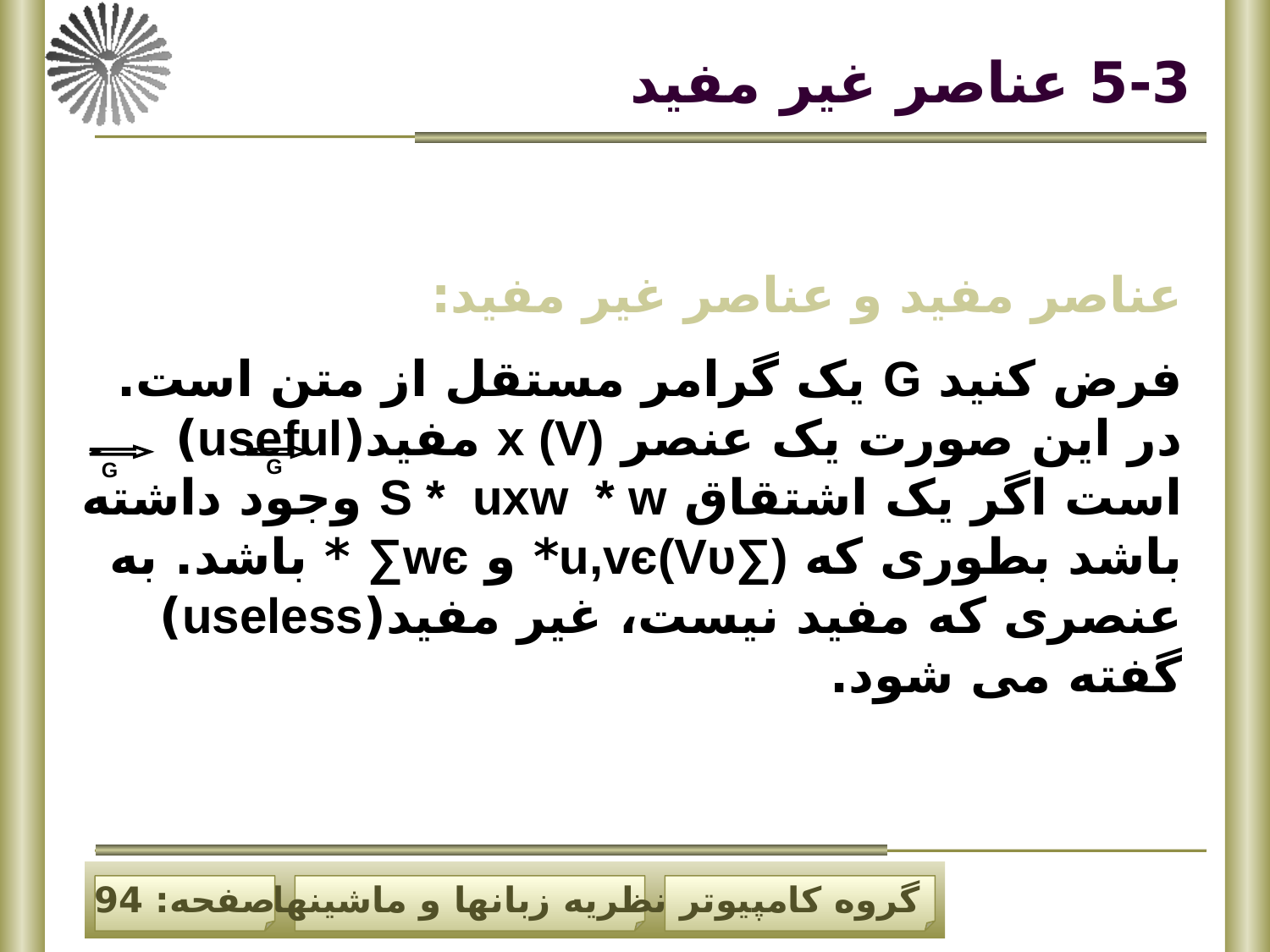

# 5-3 عناصر غیر مفید
عناصر مفید و عناصر غیر مفید:
فرض کنید G یک گرامر مستقل از متن است. در این صورت یک عنصر x (V) مفید(useful) است اگر یک اشتقاق S *  uxw  * w وجود داشته باشد بطوری که u,vє(Vυ∑)* و wє∑ * باشد. به عنصری که مفید نیست، غیر مفید(useless) گفته می شود.

G
G